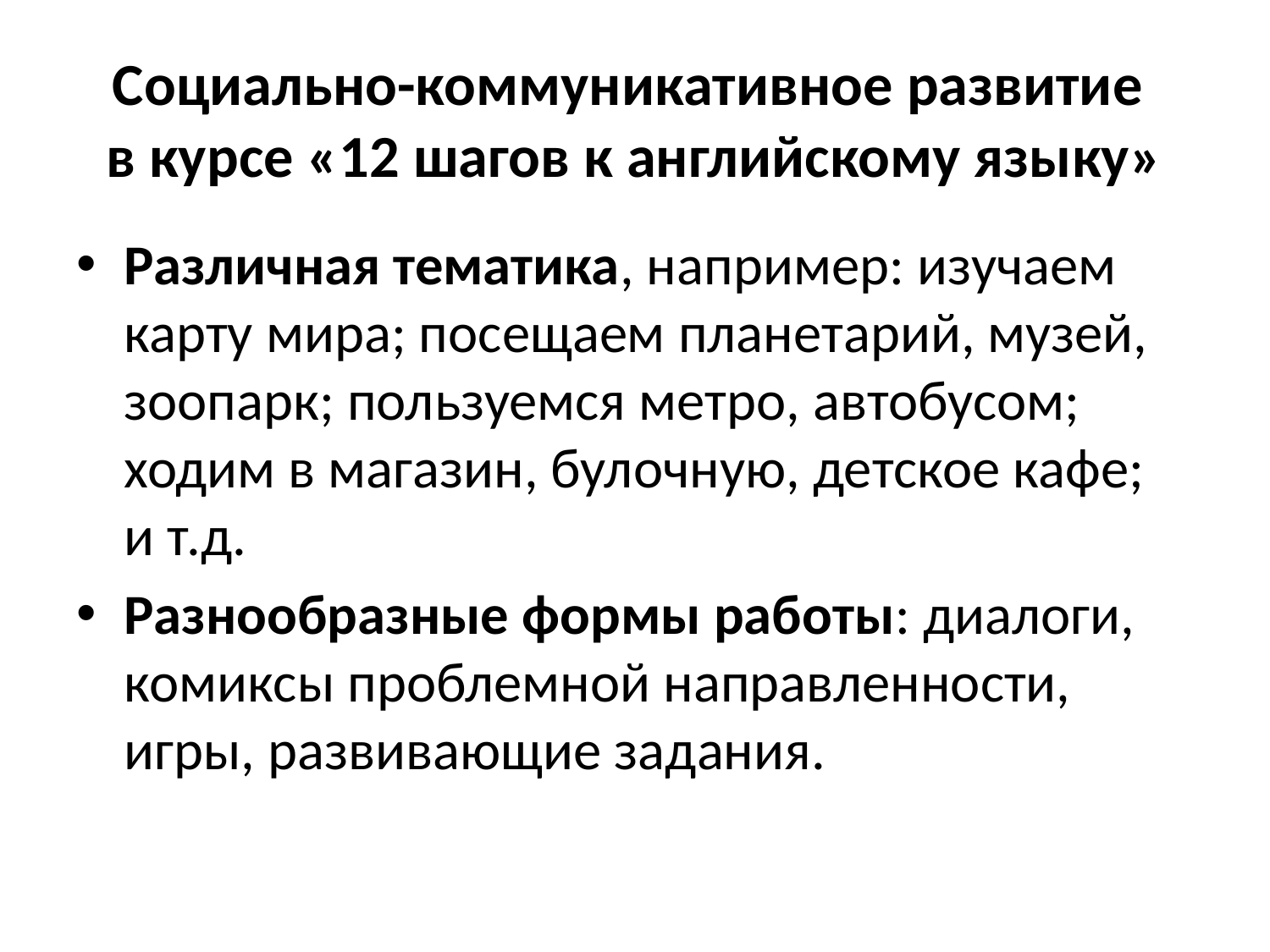

# Социально-коммуникативное развитие в курсе «12 шагов к английскому языку»
Различная тематика, например: изучаем карту мира; посещаем планетарий, музей, зоопарк; пользуемся метро, автобусом; ходим в магазин, булочную, детское кафе; и т.д.
Разнообразные формы работы: диалоги, комиксы проблемной направленности, игры, развивающие задания.